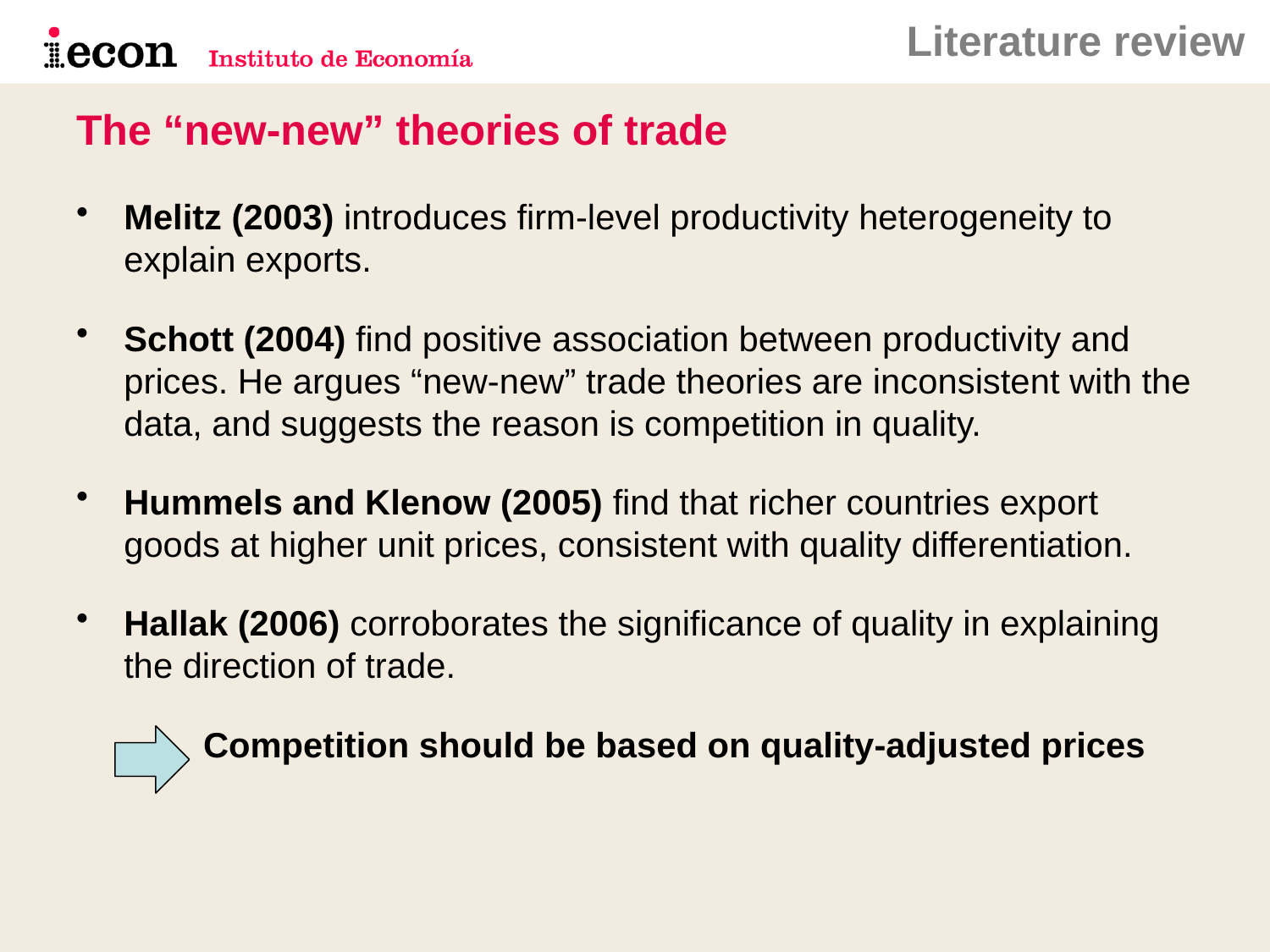

Literature review
The “new-new” theories of trade

Melitz (2003) introduces firm-level productivity heterogeneity to explain exports.

Schott (2004) find positive association between productivity and prices. He argues “new-new” trade theories are inconsistent with the data, and suggests the reason is competition in quality.

Hummels and Klenow (2005) find that richer countries export goods at higher unit prices, consistent with quality differentiation.

Hallak (2006) corroborates the significance of quality in explaining the direction of trade.

	Competition should be based on quality-adjusted prices